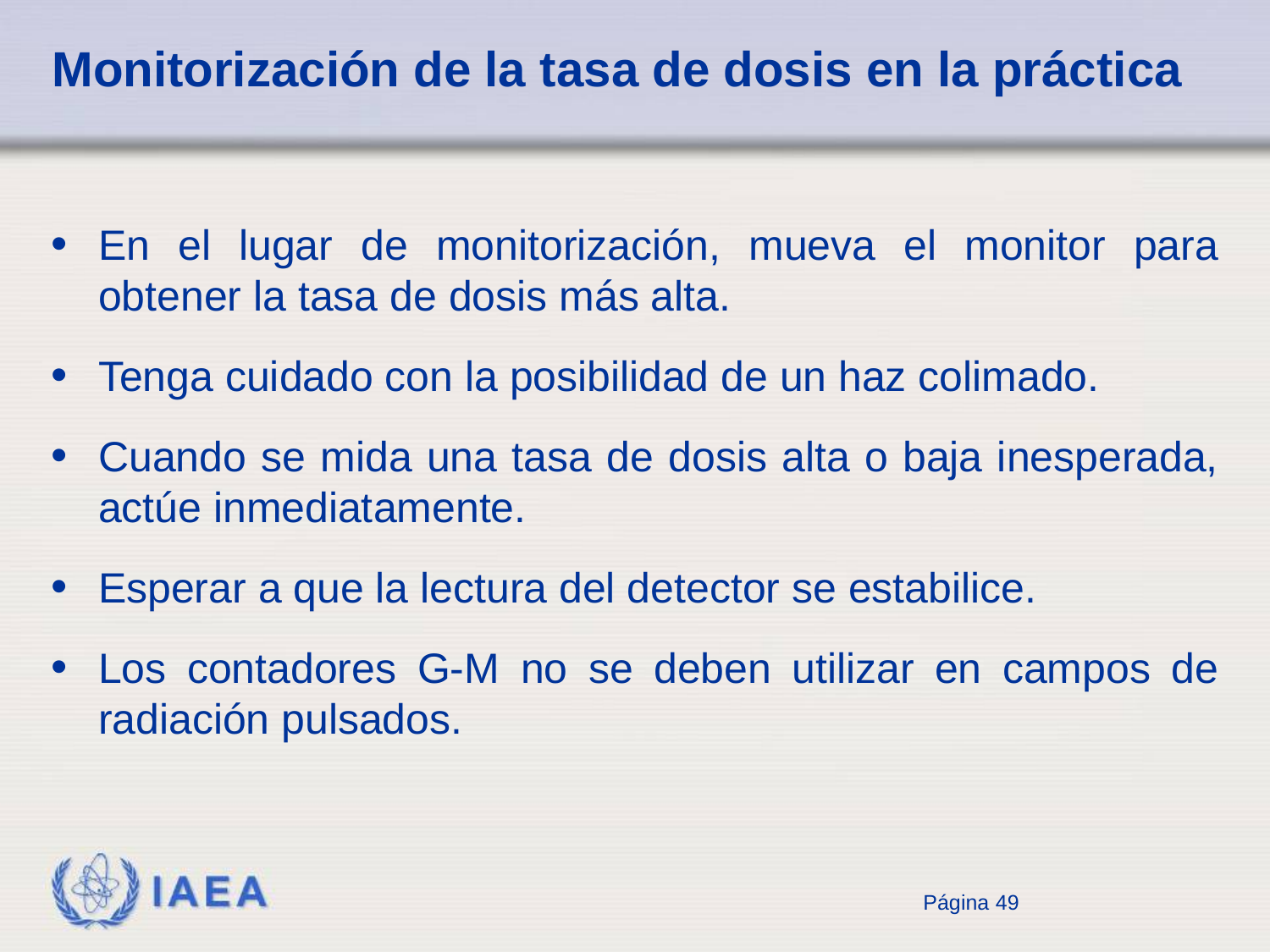

# Monitorización de la tasa de dosis en la práctica
En el lugar de monitorización, mueva el monitor para obtener la tasa de dosis más alta.
Tenga cuidado con la posibilidad de un haz colimado.
Cuando se mida una tasa de dosis alta o baja inesperada, actúe inmediatamente.
Esperar a que la lectura del detector se estabilice.
Los contadores G-M no se deben utilizar en campos de radiación pulsados.